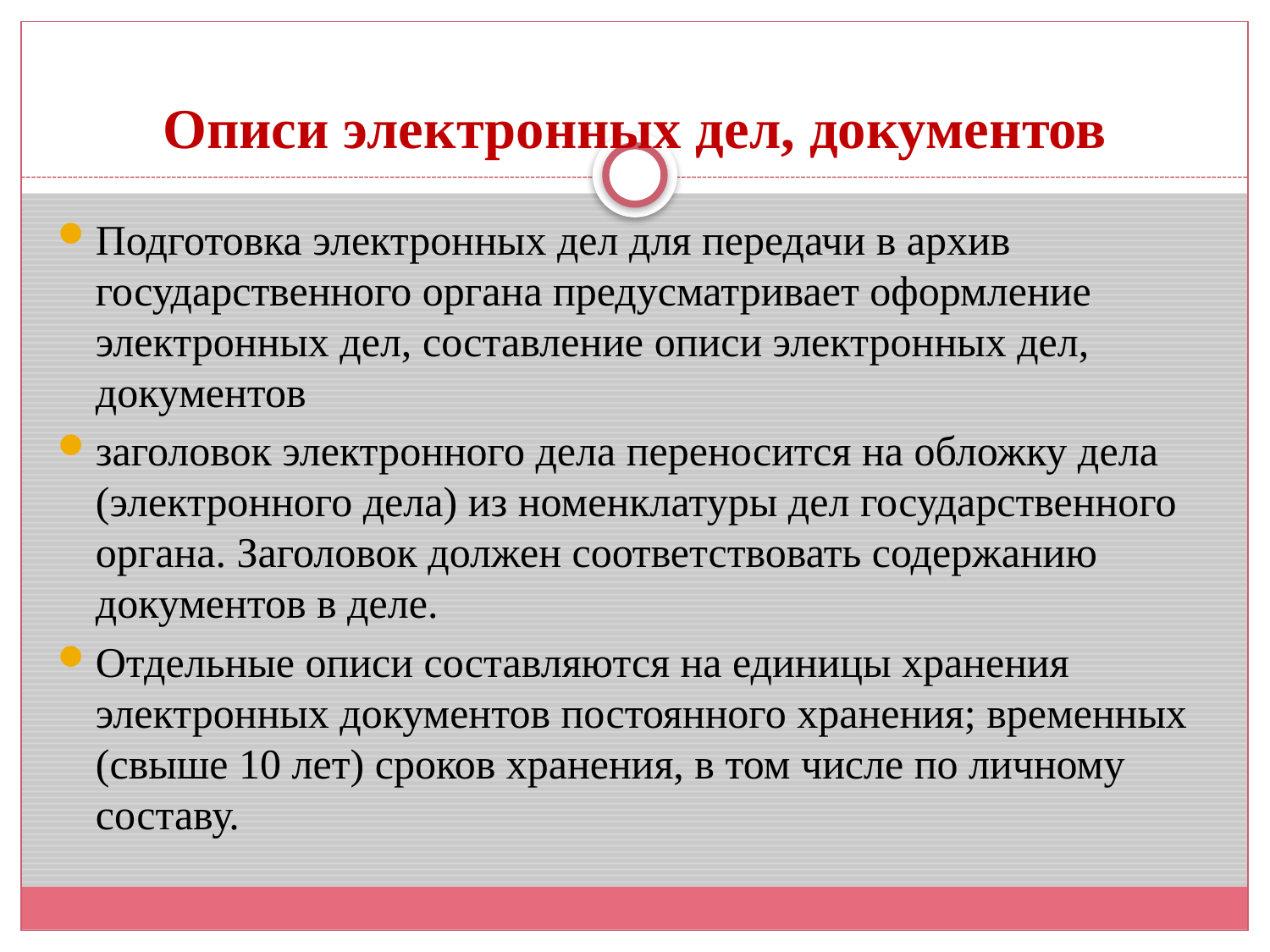

# Описи электронных дел, документов
Подготовка электронных дел для передачи в архив государственного органа предусматривает оформление электронных дел, составление описи электронных дел, документов
заголовок электронного дела переносится на обложку дела (электронного дела) из номенклатуры дел государственного органа. Заголовок должен соответствовать содержанию документов в деле.
Отдельные описи составляются на единицы хранения электронных документов постоянного хранения; временных (свыше 10 лет) сроков хранения, в том числе по личному составу.